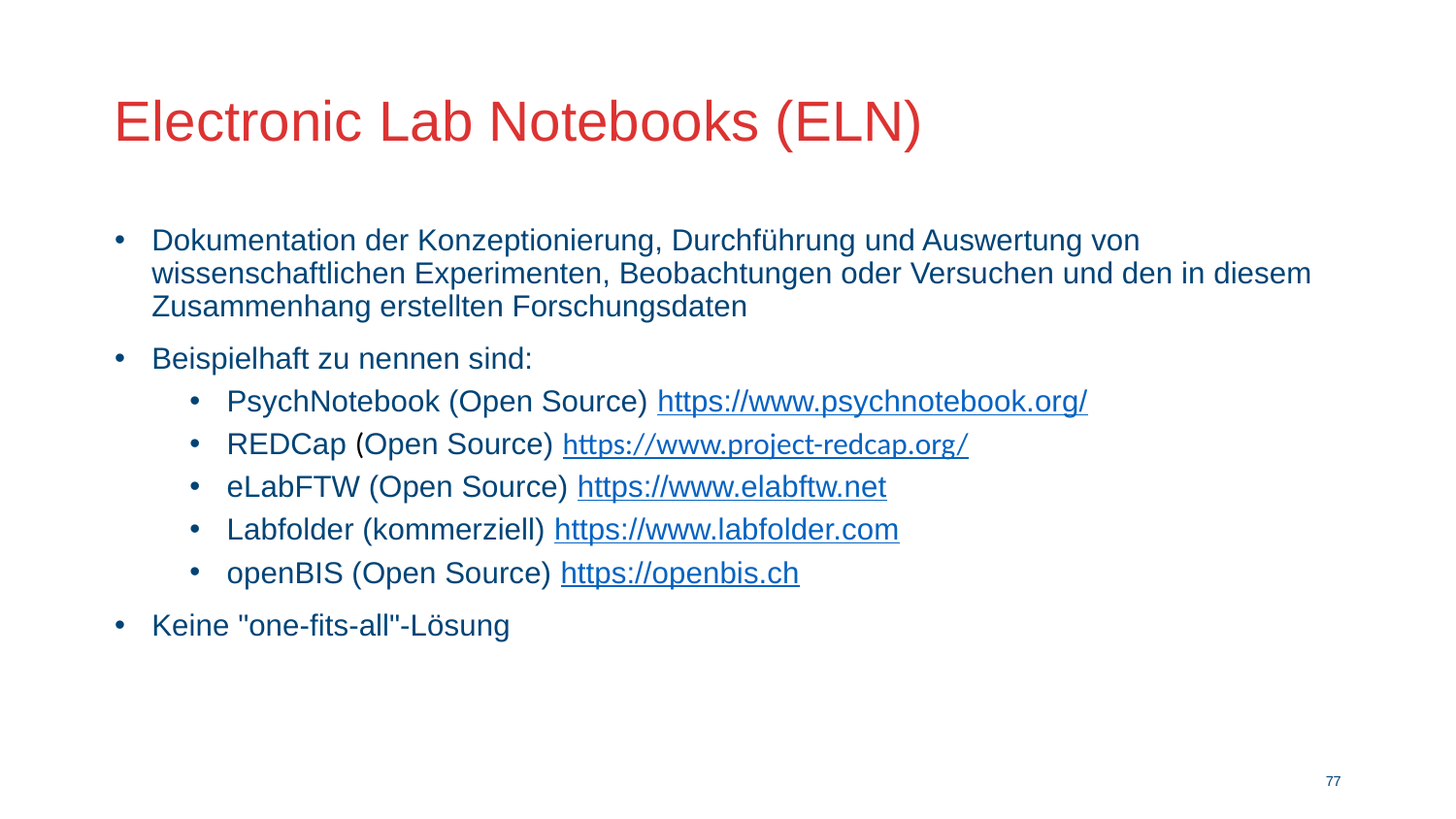

Electronic Lab Notebooks (ELN)
Dokumentation der Konzeptionierung, Durchführung und Auswertung von wissenschaftlichen Experimenten, Beobachtungen oder Versuchen und den in diesem Zusammenhang erstellten Forschungsdaten
Beispielhaft zu nennen sind:
PsychNotebook (Open Source) https://www.psychnotebook.org/
REDCap (Open Source) https://www.project-redcap.org/
eLabFTW (Open Source) https://www.elabftw.net
Labfolder (kommerziell) https://www.labfolder.com
openBIS (Open Source) https://openbis.ch
Keine "one-fits-all"-Lösung
77